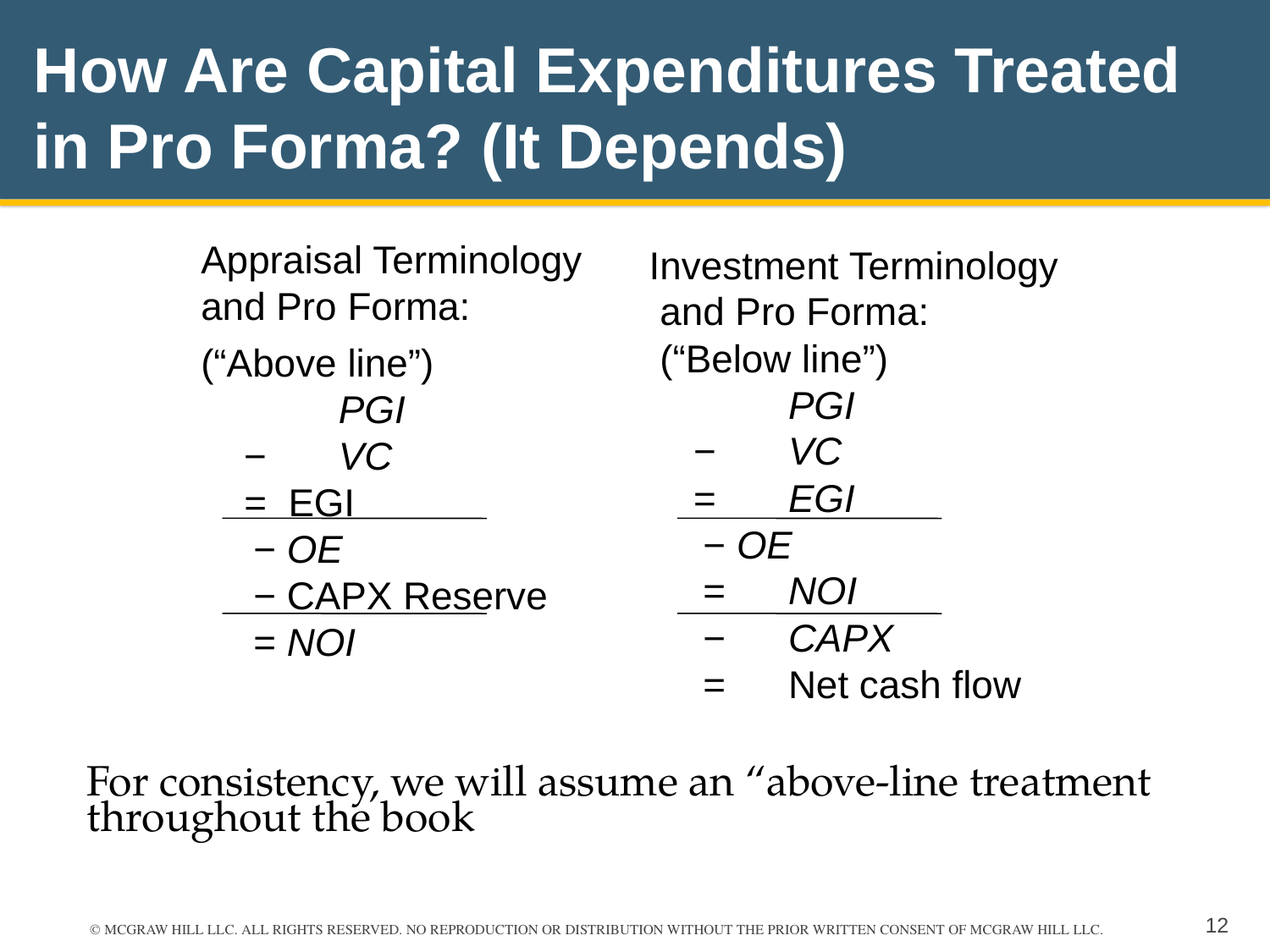

# How Are Capital Expenditures Treated in Pro Forma? (It Depends)
Appraisal Terminology and Pro Forma:
 	(“Above line”)
		 PGI
   	    −	 VC
  	    =  EGI
         − OE
         − CAPX Reserve
         = NOI
   Investment Terminology
    and Pro Forma:
    (“Below line”)
		PGI
   	   − 	VC
  	   =	EGI
        − OE
        =	NOI
        −	CAPX
        =	Net cash flow

For consistency, we will assume an “above-line treatment throughout the book
© MCGRAW HILL LLC. ALL RIGHTS RESERVED. NO REPRODUCTION OR DISTRIBUTION WITHOUT THE PRIOR WRITTEN CONSENT OF MCGRAW HILL LLC.
12